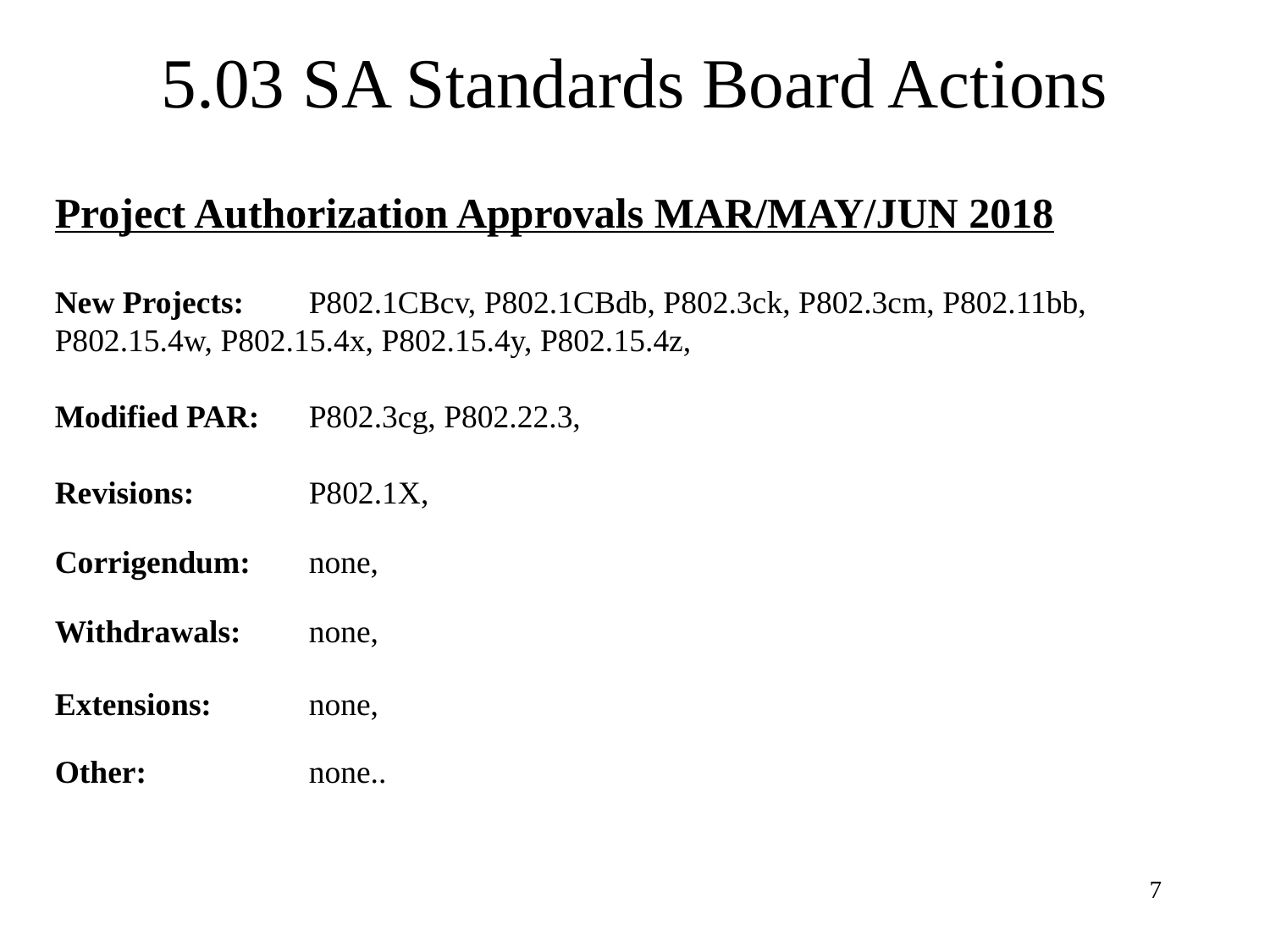

# 5.03 SA Standards Board Actions
Project Authorization Approvals MAR/MAY/JUN 2018

New Projects: 	P802.1CBcv, P802.1CBdb, P802.3ck, P802.3cm, P802.11bb, P802.15.4w, P802.15.4x, P802.15.4y, P802.15.4z,

Modified PAR: 	P802.3cg, P802.22.3,

Revisions:	P802.1X,

Corrigendum:	none,

Withdrawals: 	none,

Extensions:	none,
Other:		none..
7